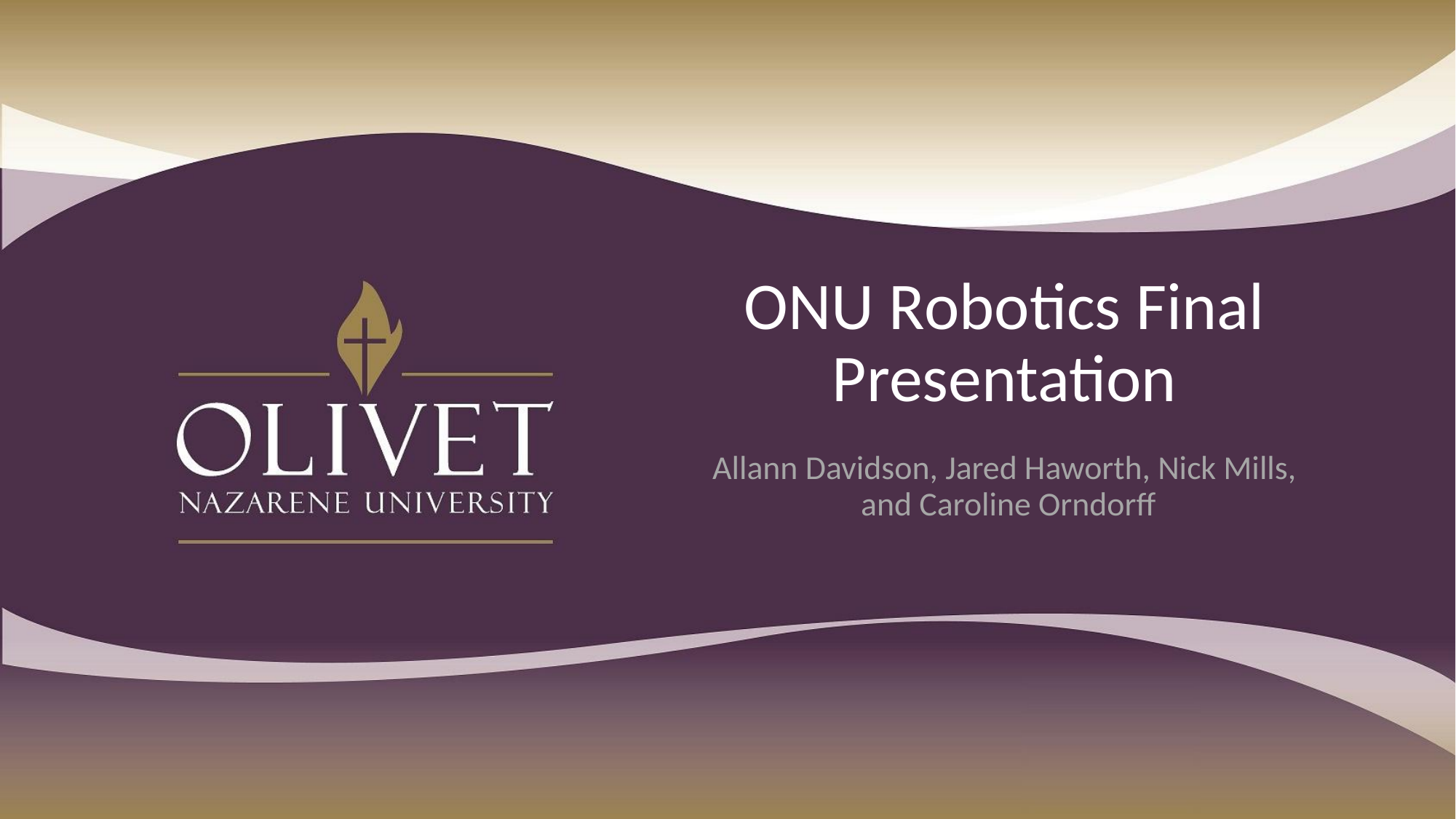

ONU Robotics Final Presentation
Allann Davidson, Jared Haworth, Nick Mills,
 and Caroline Orndorff